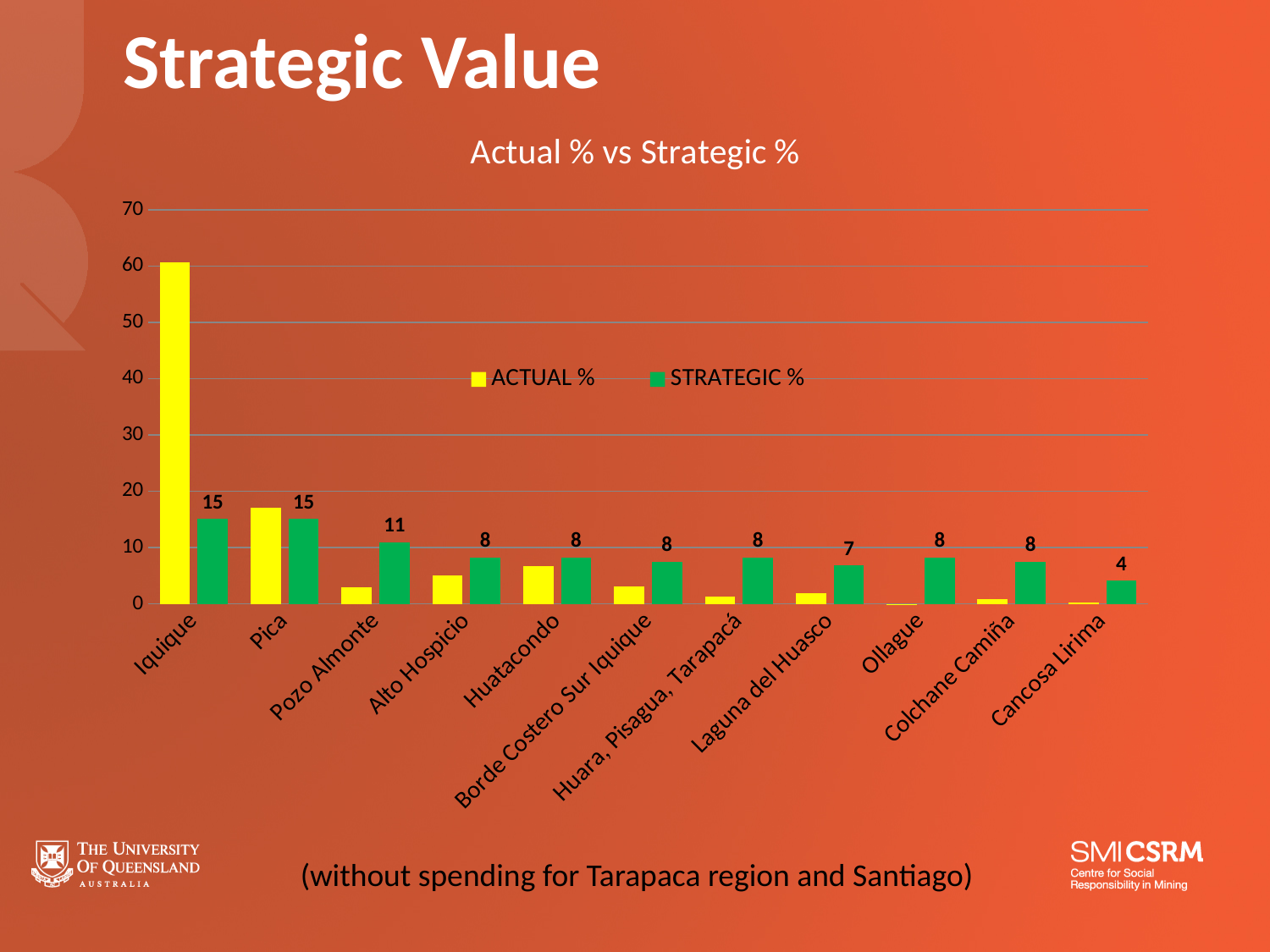

# Strategic Value

### Chart: Actual % vs Strategic %

| Category | ACTUAL % | STRATEGIC %  |
|---|---|---|
| Iquique | 60.62707292006145 | 15.06849315068494 |
| Pica | 17.15418021889581 | 15.06849315068494 |
| Pozo Almonte | 3.020194985742888 | 10.95890410958905 |
| Alto Hospicio | 5.09348600489623 | 8.219178082191709 |
| Huatacondo | 6.713436959609199 | 8.219178082191709 |
| Borde Costero Sur Iquique | 3.131692565225056 | 7.534246575342467 |
| Huara, Pisagua, Tarapacá | 1.367226288889623 | 8.219178082191709 |
| Laguna del Huasco | 1.83803685955735 | 6.84931506849315 |
| Ollague | 1.12402928872777e-05 | 8.219178082191709 |
| Colchane Camiña | 0.84063469694096 | 7.534246575342467 |
| Cancosa Lirima | 0.214027259888621 | 4.109589041095886 |
(without spending for Tarapaca region and Santiago)